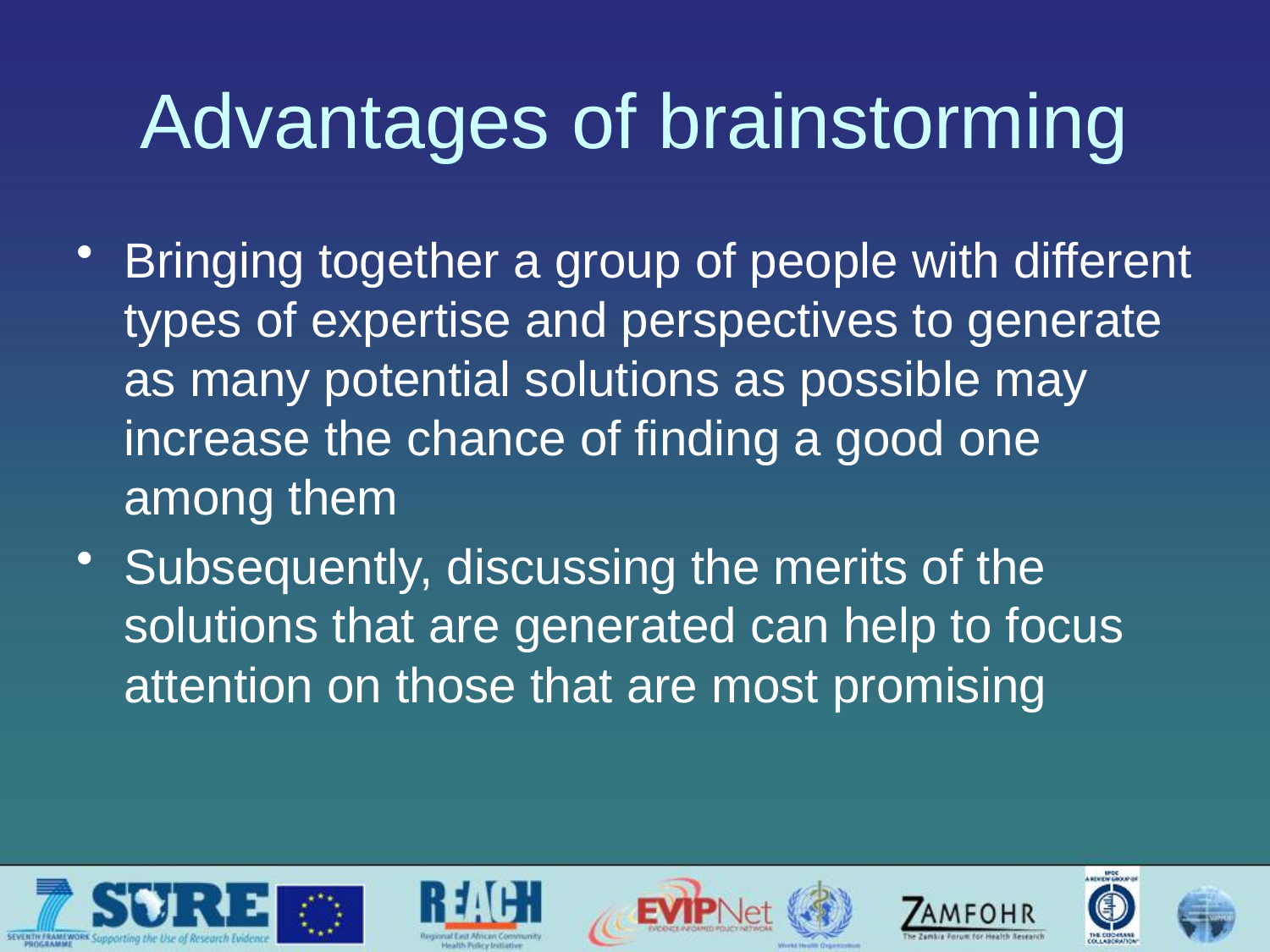

# Advantages of brainstorming
Bringing together a group of people with different types of expertise and perspectives to generate as many potential solutions as possible may increase the chance of finding a good one among them
Subsequently, discussing the merits of the solutions that are generated can help to focus attention on those that are most promising